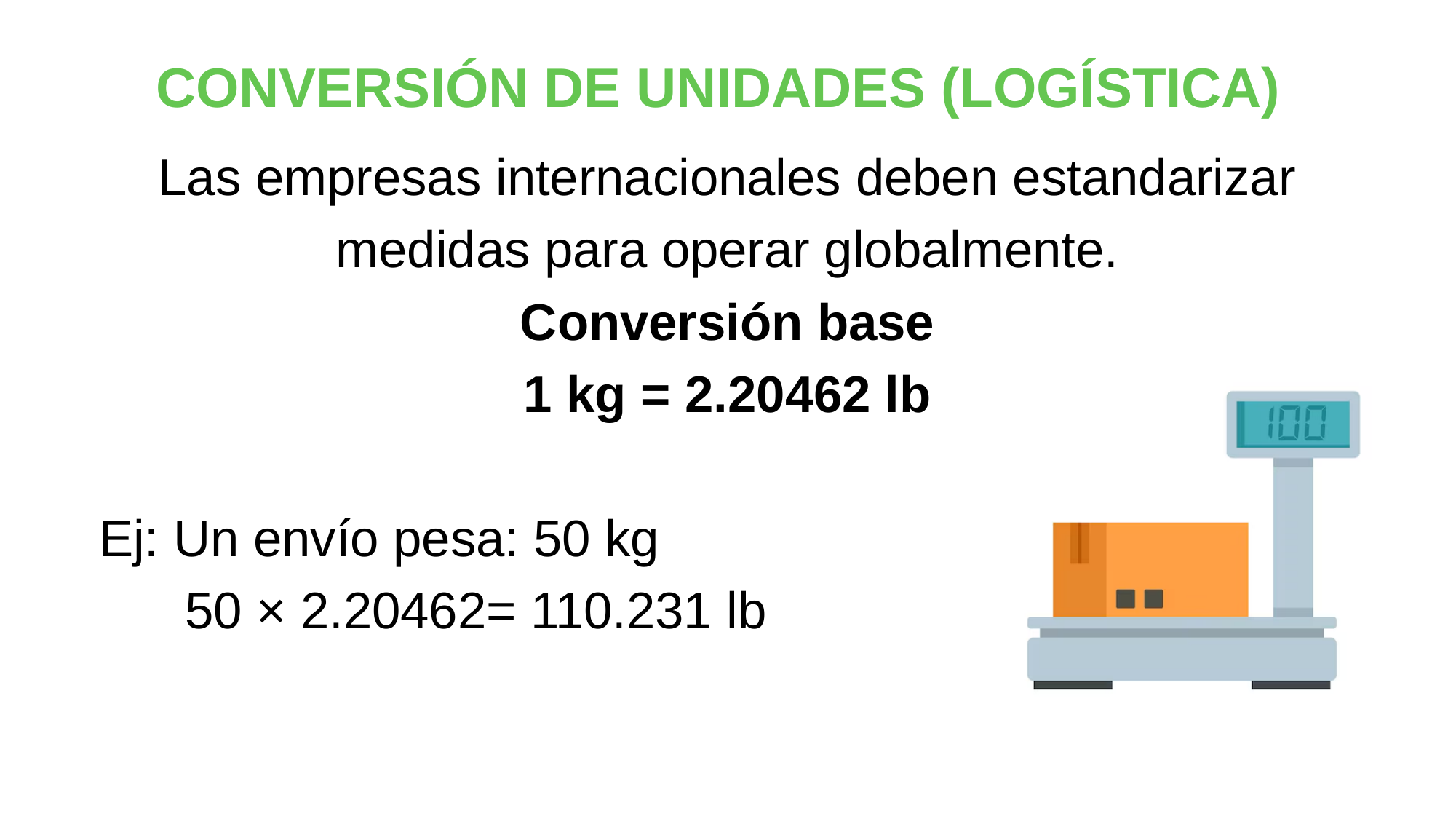

CONVERSIÓN DE UNIDADES (LOGÍSTICA)
Las empresas internacionales deben estandarizar medidas para operar globalmente.
Conversión base
1 kg = 2.20462 lb

Ej: Un envío pesa: 50 kg
      50 × 2.20462= 110.231 lb